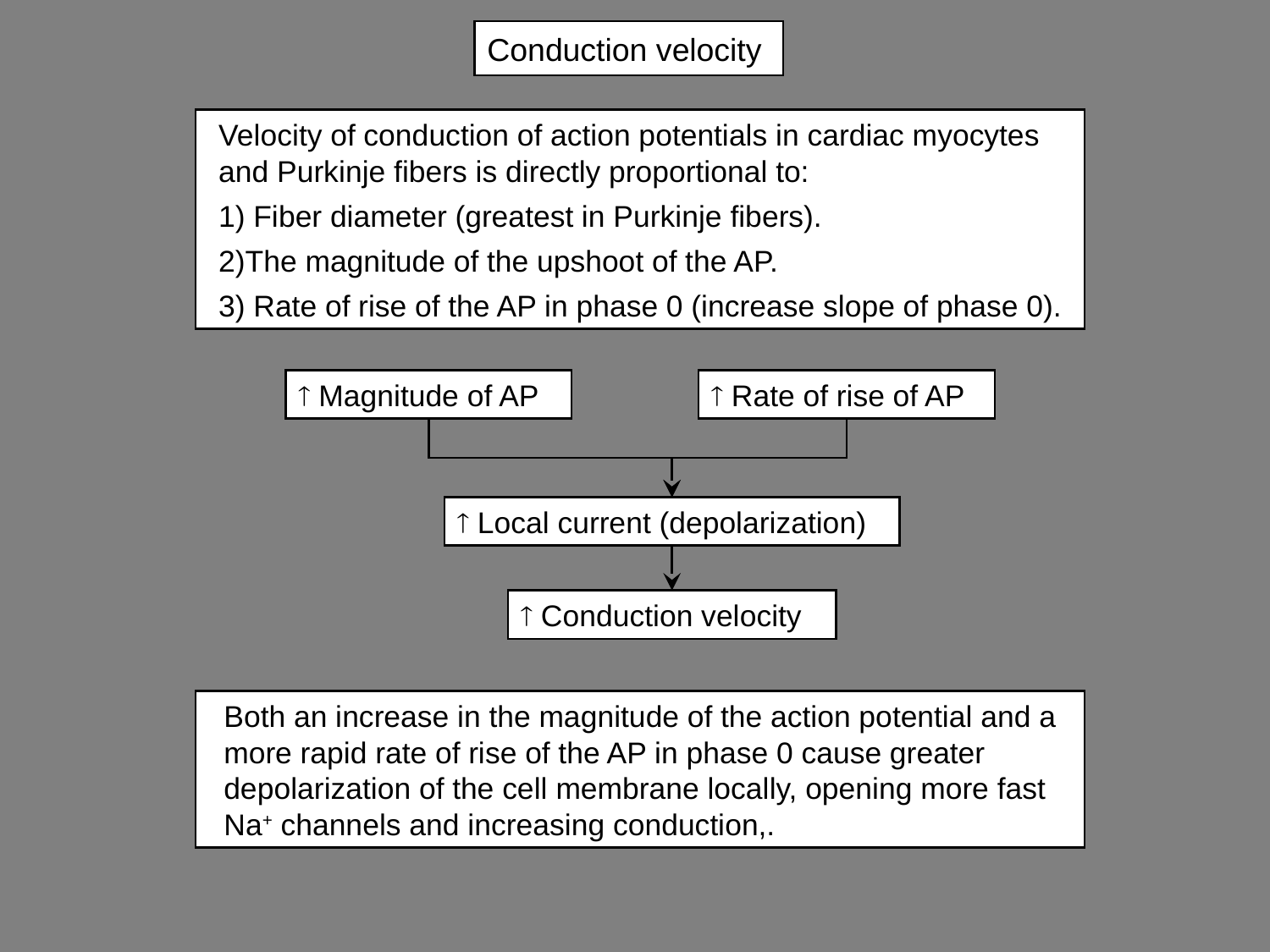

# Conduction velocity
Velocity of conduction of action potentials in cardiac myocytes and Purkinje fibers is directly proportional to:
1) Fiber diameter (greatest in Purkinje fibers).
2)The magnitude of the upshoot of the AP.
3) Rate of rise of the AP in phase 0 (increase slope of phase 0).
↑ Magnitude of AP
↑ Rate of rise of AP
↑ Local current (depolarization)
↑ Conduction velocity
Both an increase in the magnitude of the action potential and a more rapid rate of rise of the AP in phase 0 cause greater depolarization of the cell membrane locally, opening more fast Na+ channels and increasing conduction,.